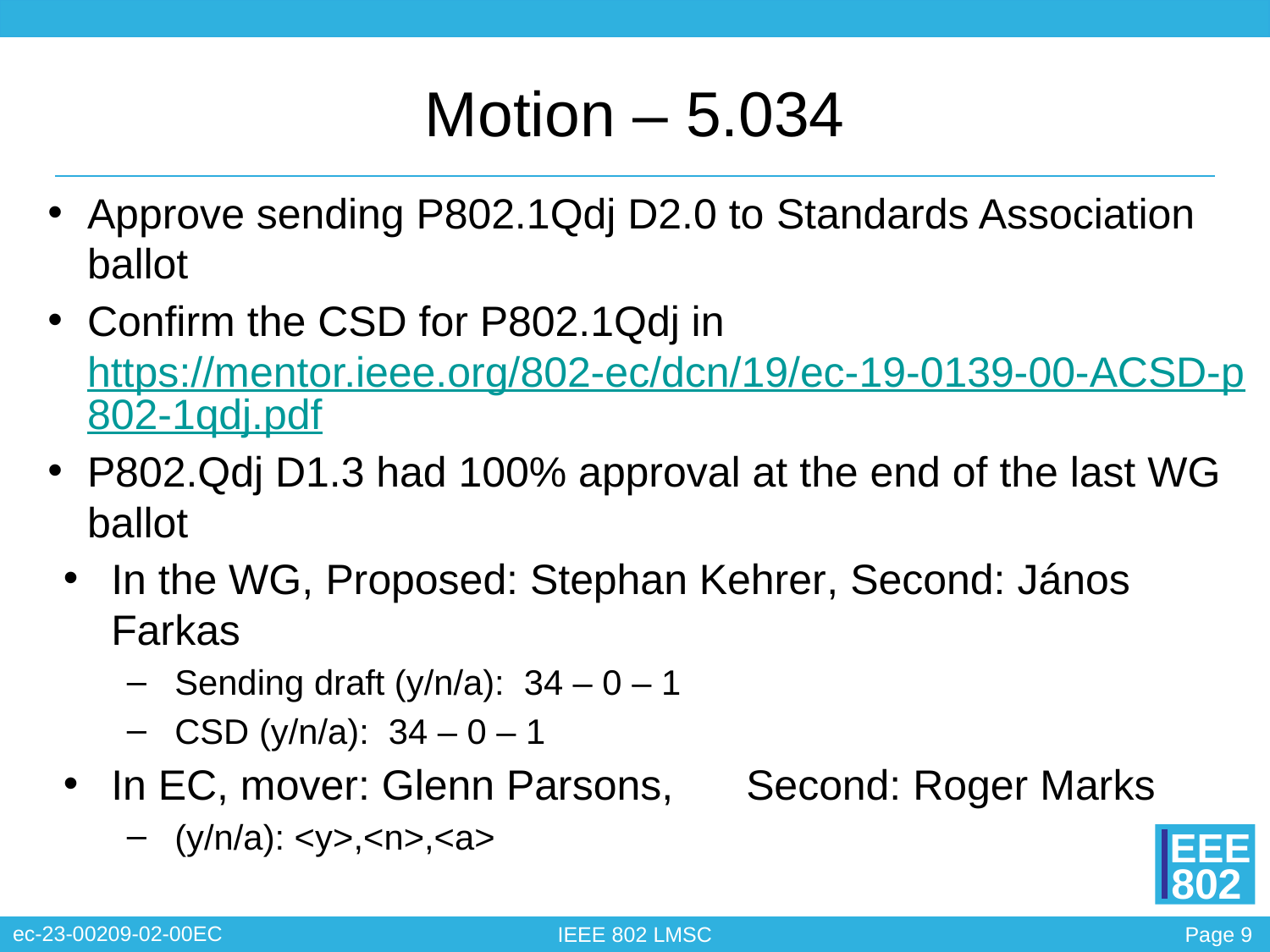

# Motion – 5.034
Approve sending P802.1Qdj D2.0 to Standards Association ballot
Confirm the CSD for P802.1Qdj in https://mentor.ieee.org/802-ec/dcn/19/ec-19-0139-00-ACSD-p802-1qdj.pdf
P802.Qdj D1.3 had 100% approval at the end of the last WG ballot
In the WG, Proposed: Stephan Kehrer, Second: János Farkas
Sending draft (y/n/a):  34 – 0 – 1
CSD (y/n/a):  34 – 0 – 1
In EC, mover: Glenn Parsons, 	Second: Roger Marks
(y/n/a): <y>,<n>,<a>